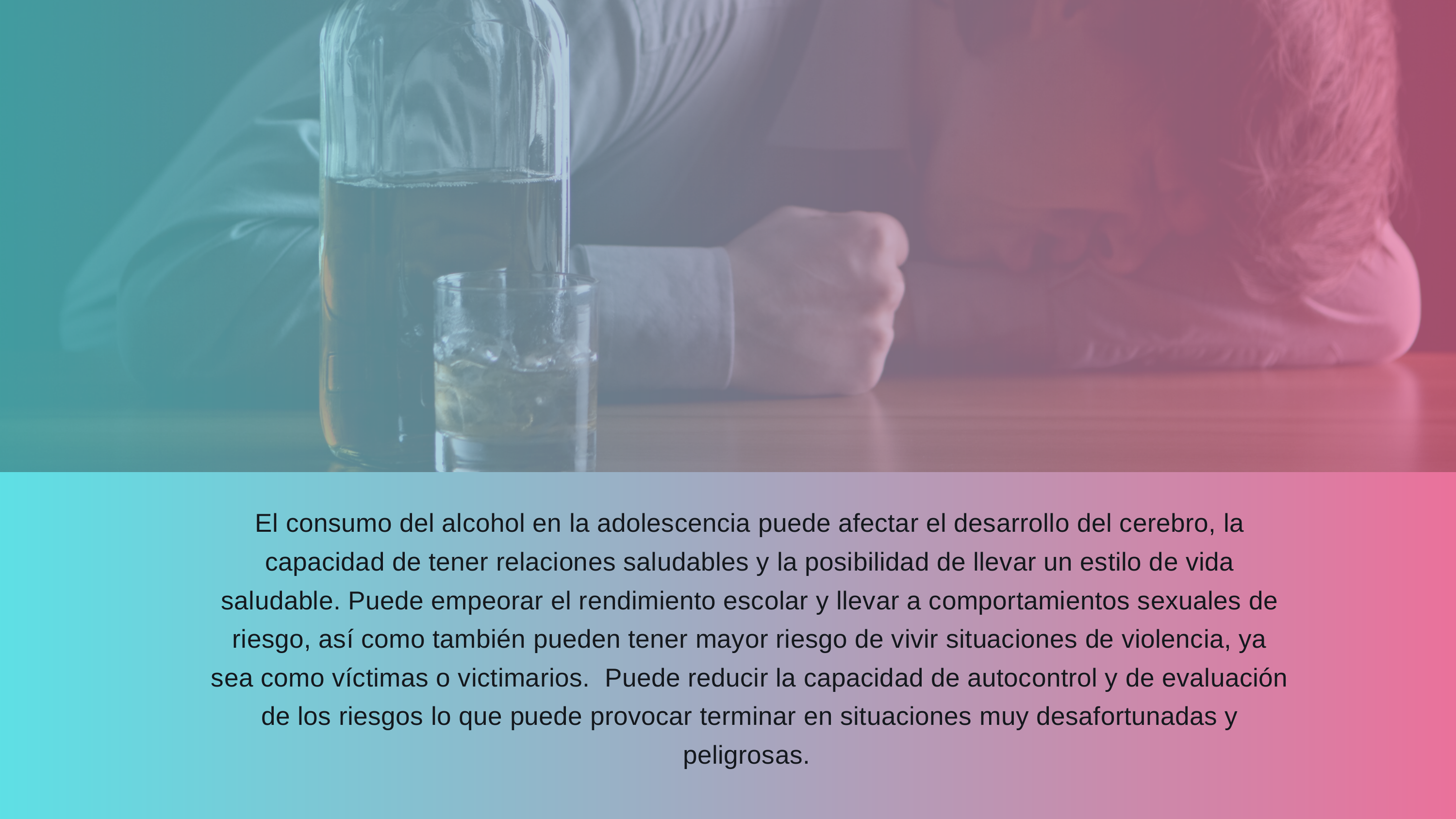

El consumo del alcohol en la adolescencia puede afectar el desarrollo del cerebro, la capacidad de tener relaciones saludables y la posibilidad de llevar un estilo de vida saludable. Puede empeorar el rendimiento escolar y llevar a comportamientos sexuales de riesgo, así como también pueden tener mayor riesgo de vivir situaciones de violencia, ya sea como víctimas o victimarios.  Puede reducir la capacidad de autocontrol y de evaluación de los riesgos lo que puede provocar terminar en situaciones muy desafortunadas y peligrosas.